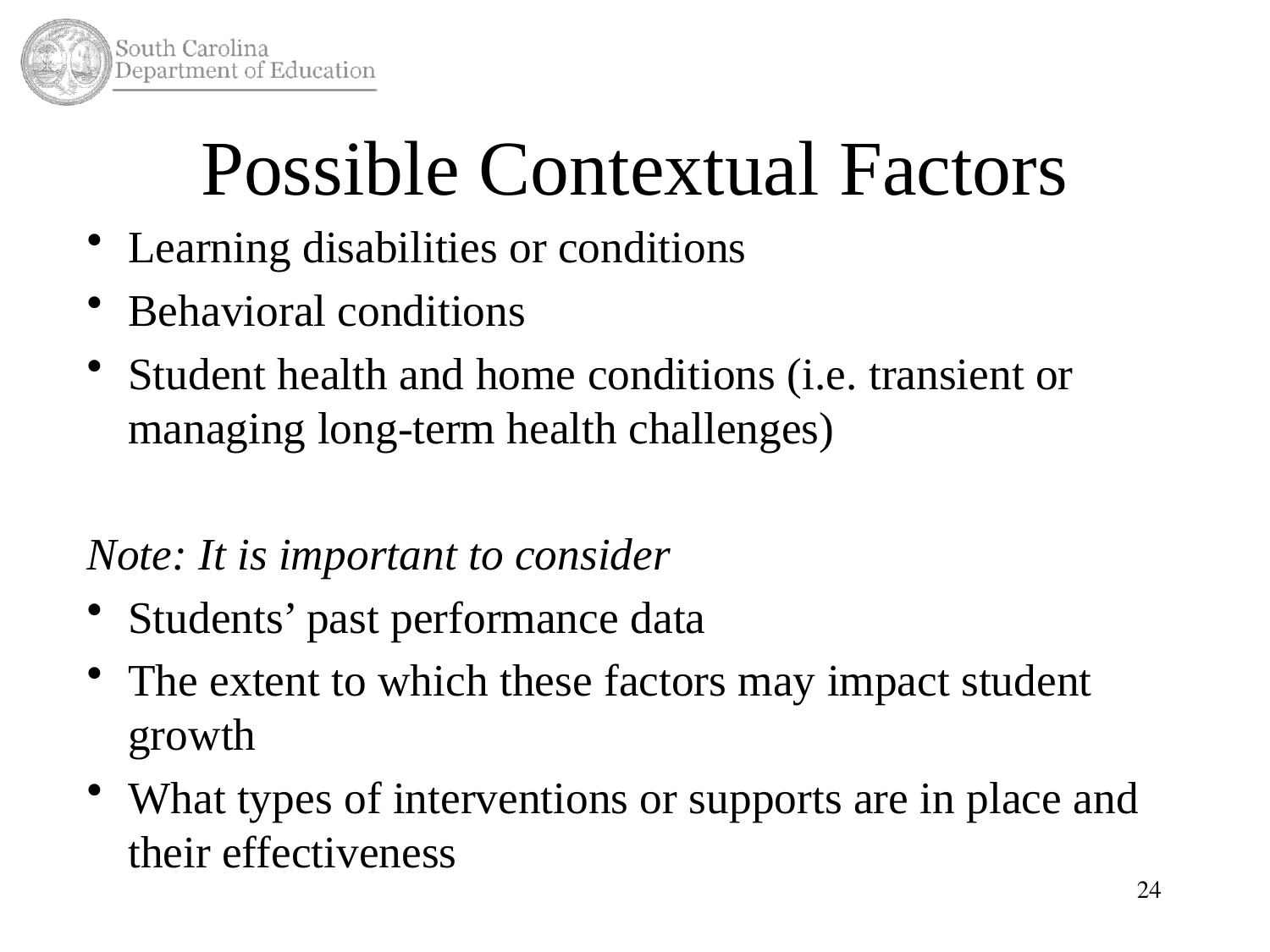

# Possible Contextual Factors
Learning disabilities or conditions
Behavioral conditions
Student health and home conditions (i.e. transient or managing long-term health challenges)

Note: It is important to consider
Students’ past performance data
The extent to which these factors may impact student growth
What types of interventions or supports are in place and their effectiveness

24